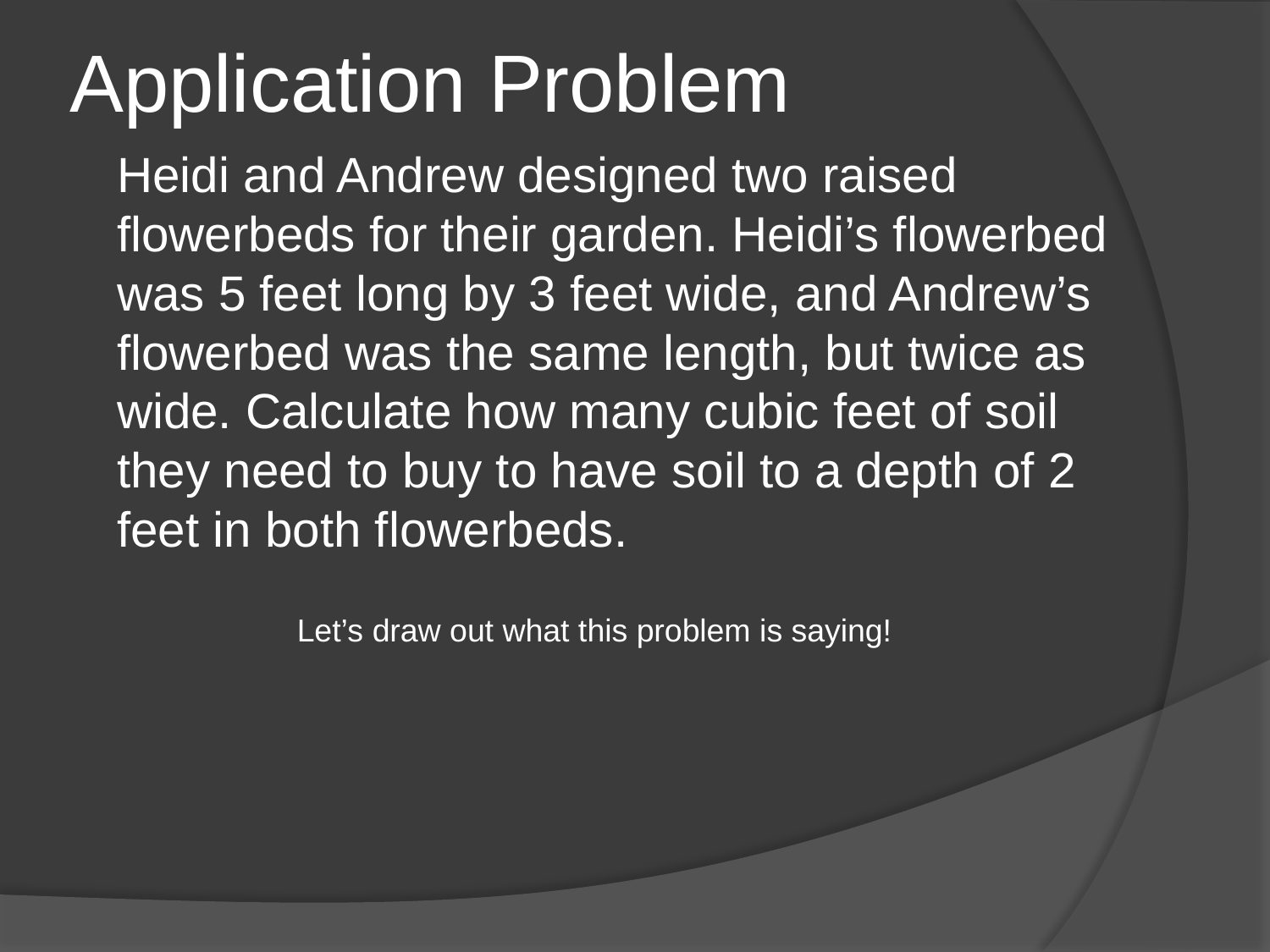

# Application Problem
Heidi and Andrew designed two raised flowerbeds for their garden. Heidi’s flowerbed was 5 feet long by 3 feet wide, and Andrew’s flowerbed was the same length, but twice as wide. Calculate how many cubic feet of soil they need to buy to have soil to a depth of 2 feet in both flowerbeds.
Let’s draw out what this problem is saying!